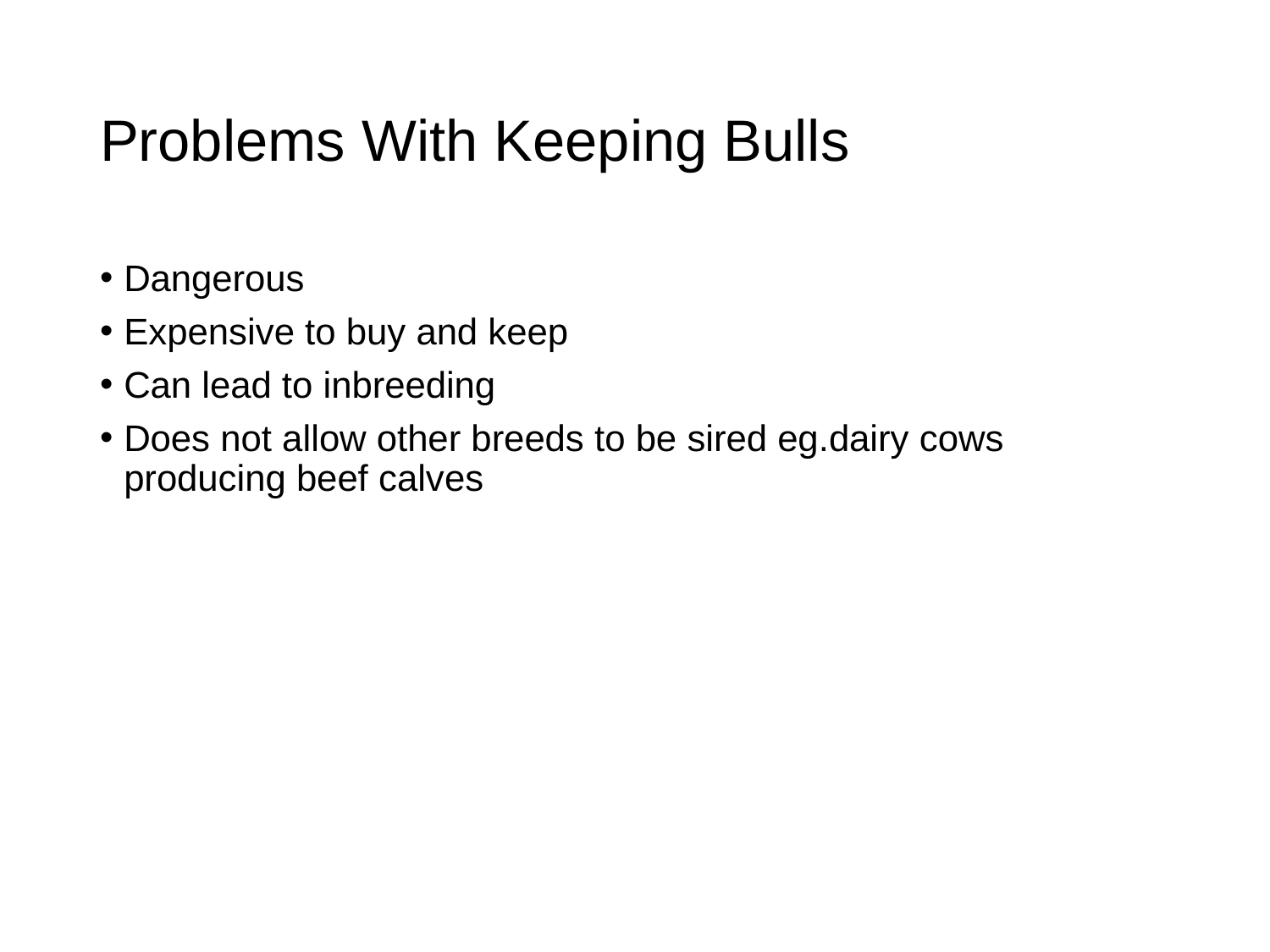

# Problems With Keeping Bulls
Dangerous
Expensive to buy and keep
Can lead to inbreeding
Does not allow other breeds to be sired eg.dairy cows producing beef calves